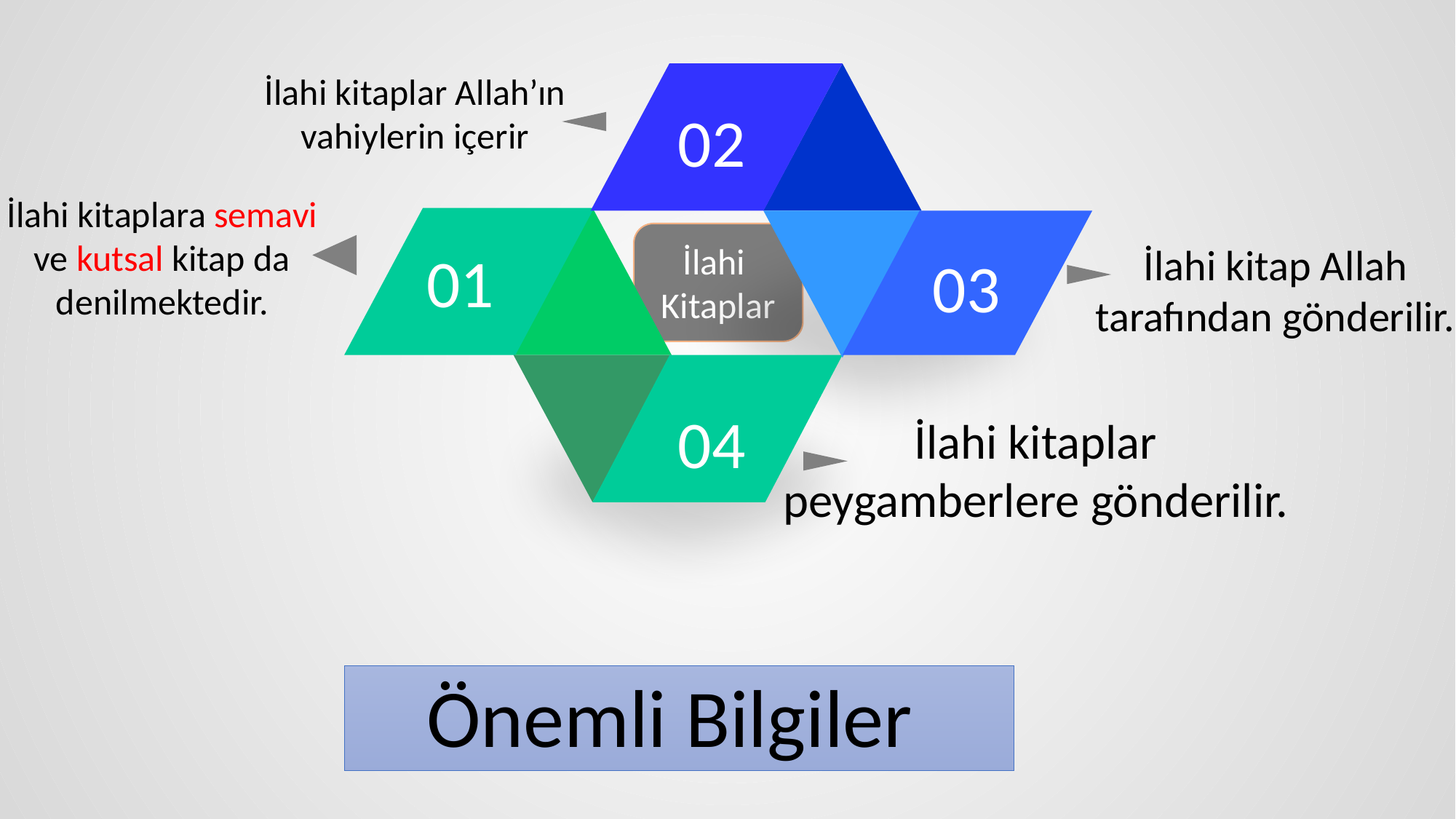

İlahi kitaplar Allah’ın vahiylerin içerir

02
İlahi kitaplara semavi ve kutsal kitap da denilmektedir.

İlahi
Kitaplar
İlahi kitap Allah tarafından gönderilir.

01
03

04
İlahi kitaplar peygamberlere gönderilir.

Önemli Bilgiler